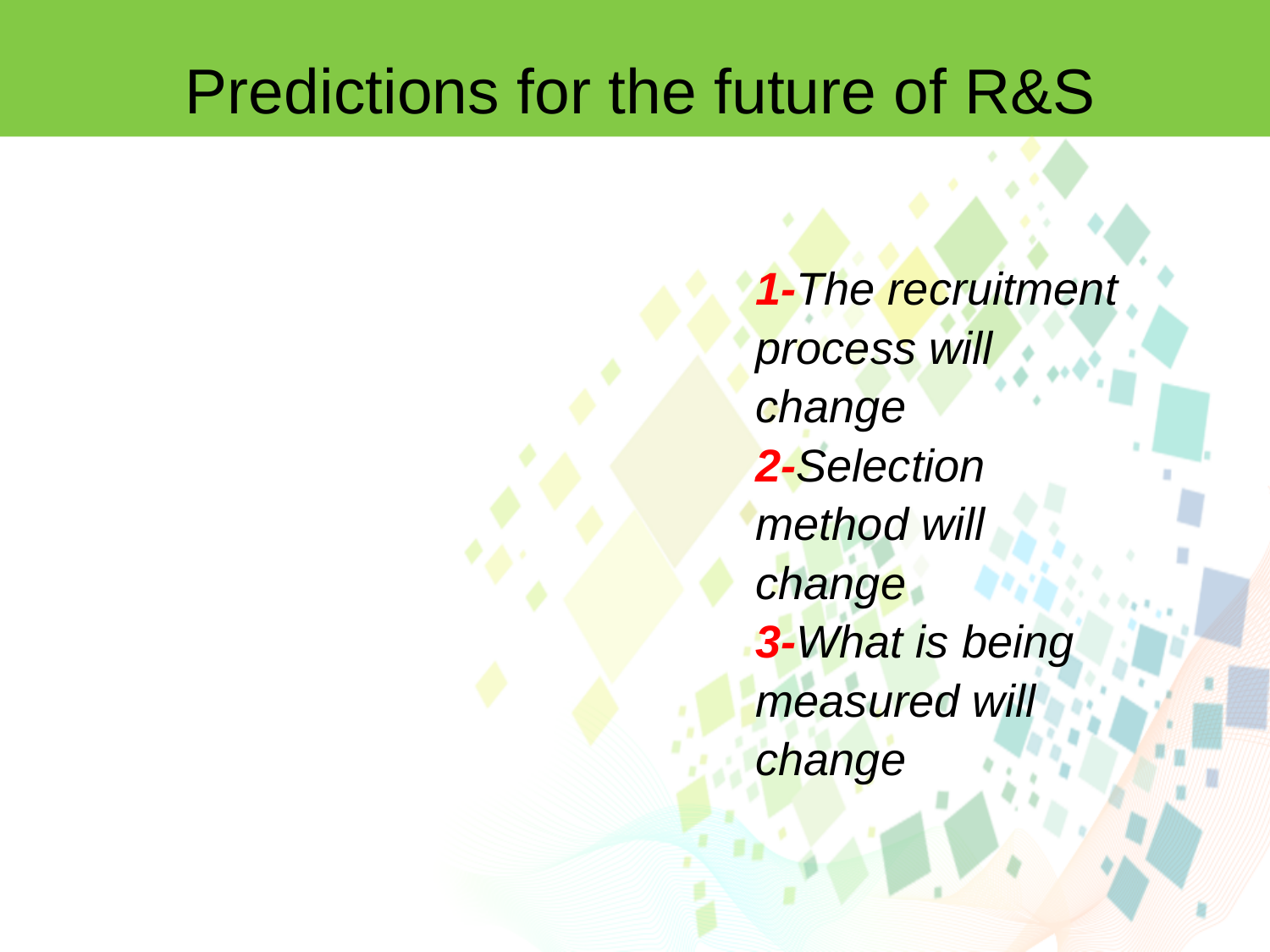

Predictions for the future of R&S
1-The recruitment process will change
2-Selection method will change
3-What is being measured will change